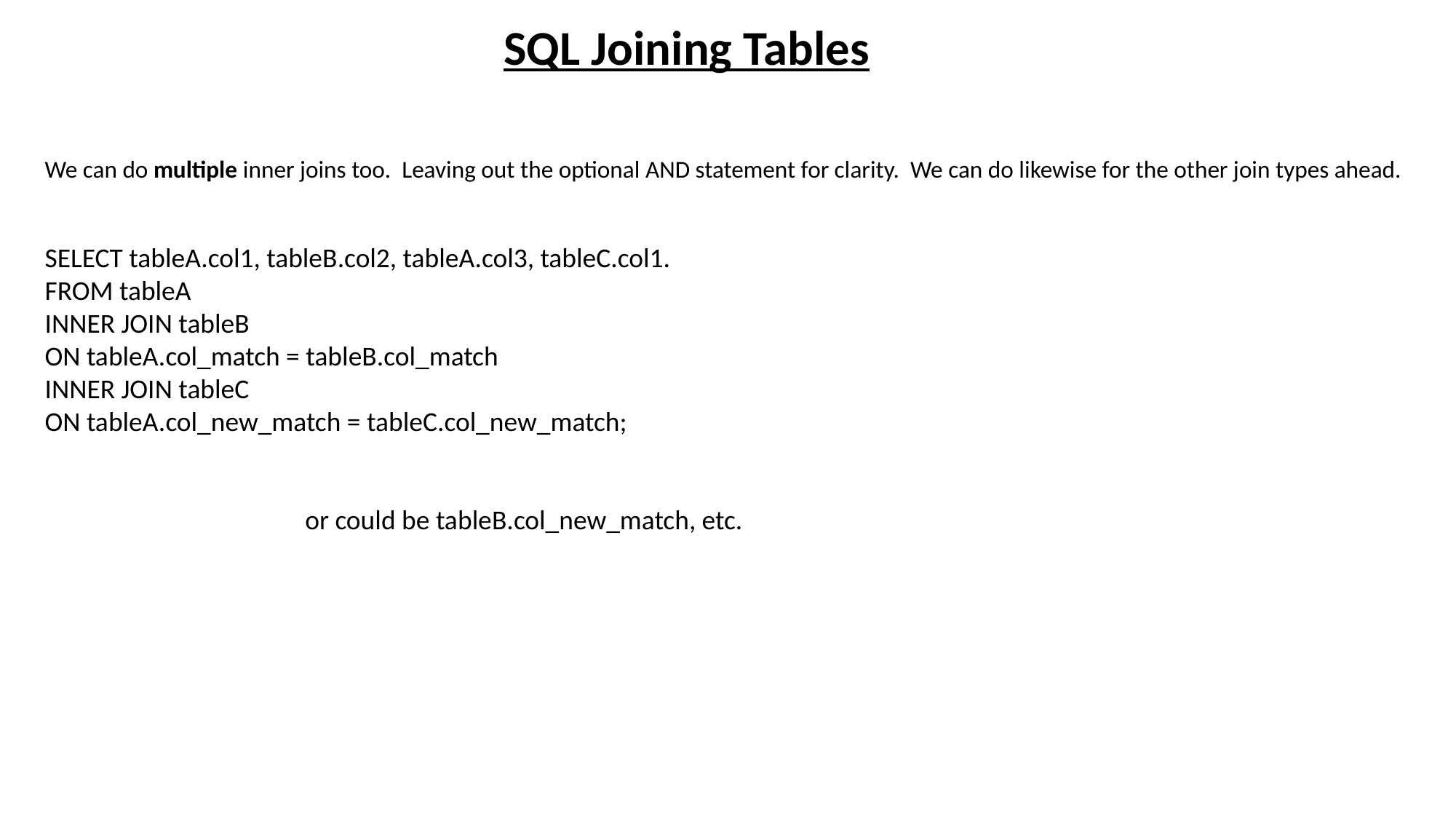

SQL Joining Tables
We can do multiple inner joins too.  Leaving out the optional AND statement for clarity.  We can do likewise for the other join types ahead.
SELECT tableA.col1, tableB.col2, tableA.col3, tableC.col1.
FROM tableA
INNER JOIN tableB
ON tableA.col_match = tableB.col_match
INNER JOIN tableC
ON tableA.col_new_match = tableC.col_new_match;
or could be tableB.col_new_match, etc.